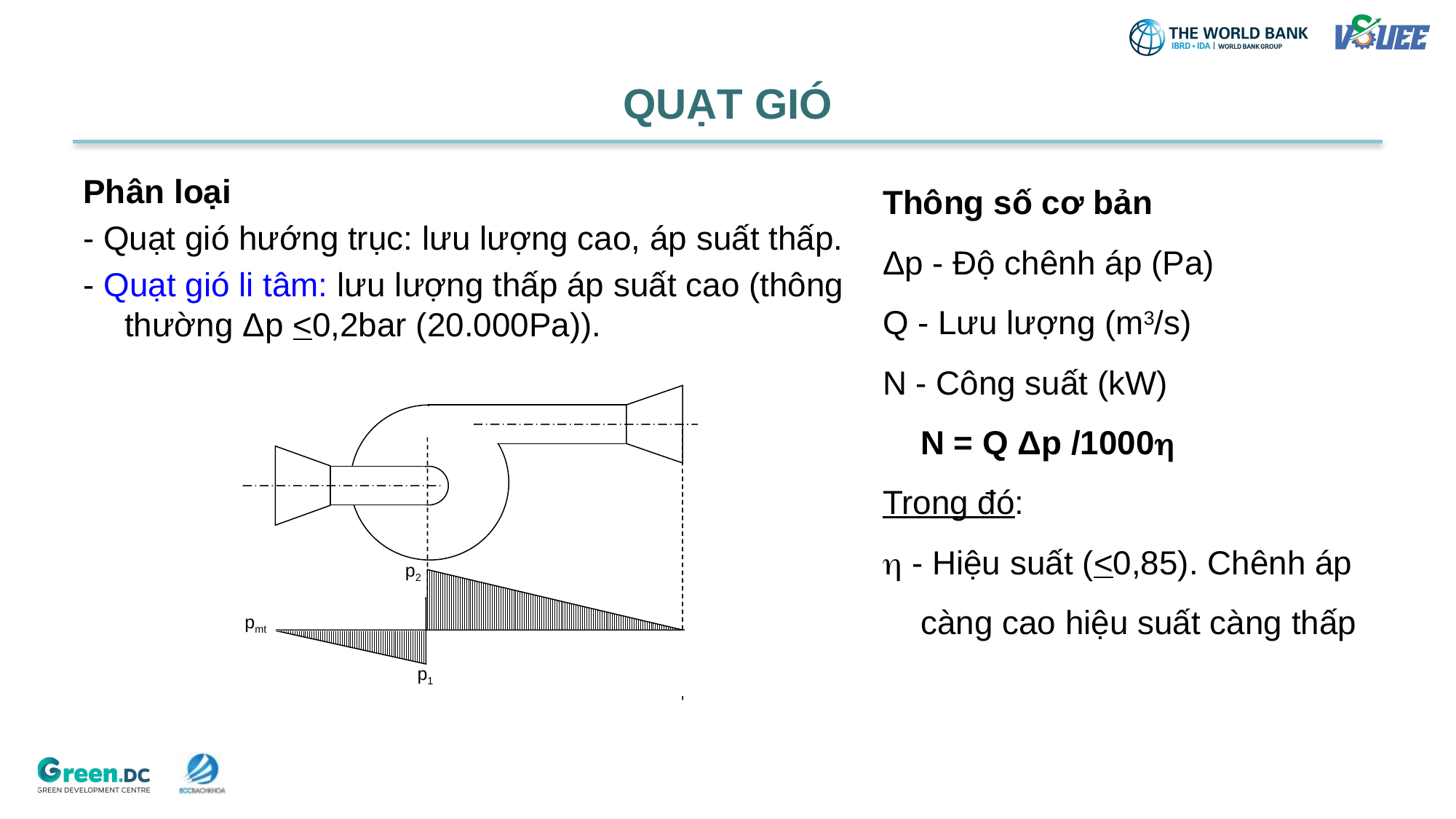

# QUẠT GIÓ
Thông số cơ bản
Δp - Độ chênh áp (Pa)
Q - Lưu lượng (m3/s)
N - Công suất (kW)
	N = Q Δp /1000η
Trong đó:
η - Hiệu suất (<0,85). Chênh áp càng cao hiệu suất càng thấp
Phân loại
- Quạt gió hướng trục: lưu lượng cao, áp suất thấp.
- Quạt gió li tâm: lưu lượng thấp áp suất cao (thông thường Δp <0,2bar (20.000Pa)).

p2

pmt

p1